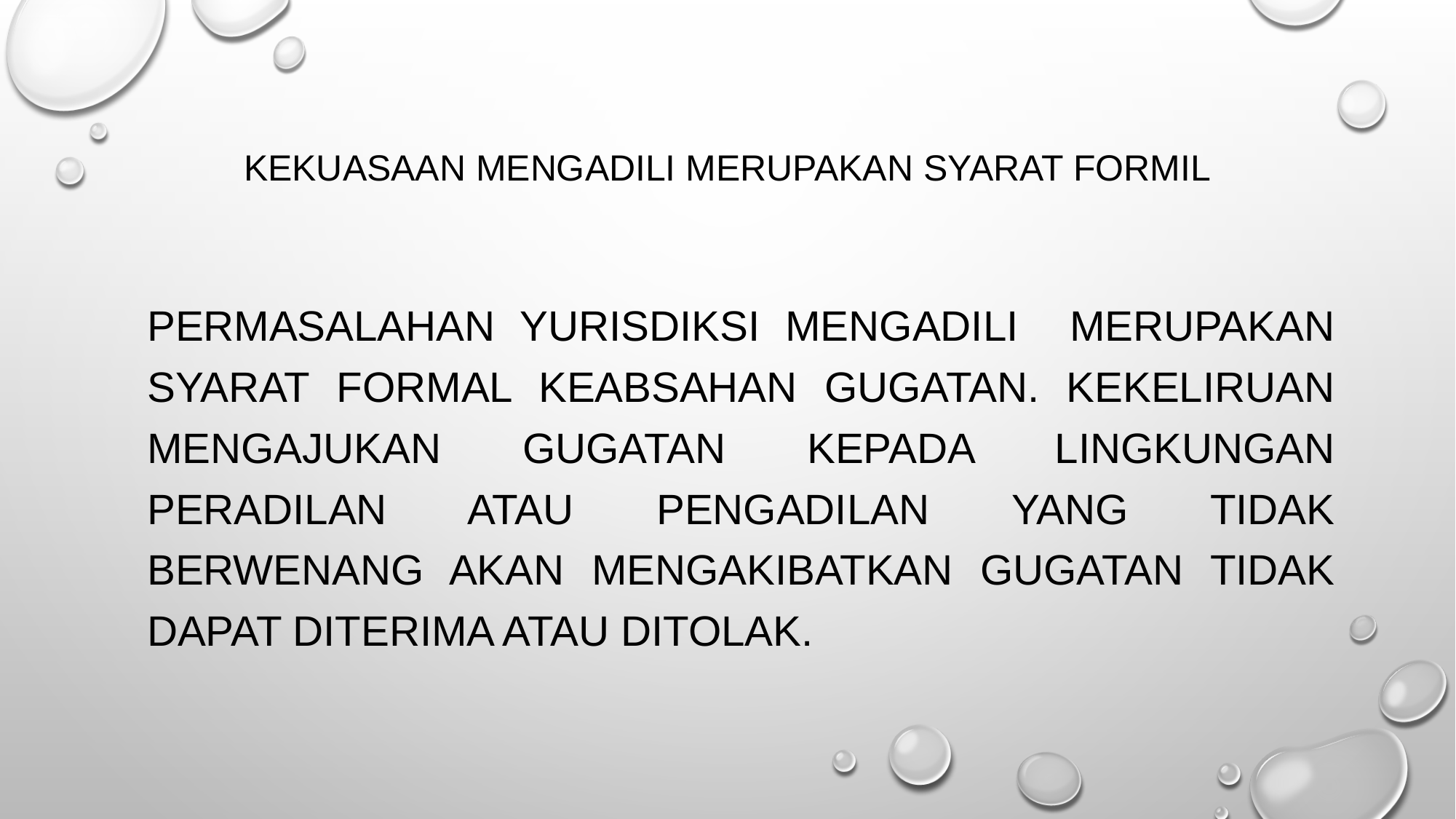

# KEKUASAAN MENGADILI MERUPAKAN SYARAT FORMIL
	Permasalahan yurisdiksi mengadili  merupakan syarat formal keabsahan gugatan. Kekeliruan mengajukan gugatan kepada lingkungan peradilan atau pengadilan yang tidak berwenang akan mengakibatkan gugatan tidak dapat diterima atau ditolak.